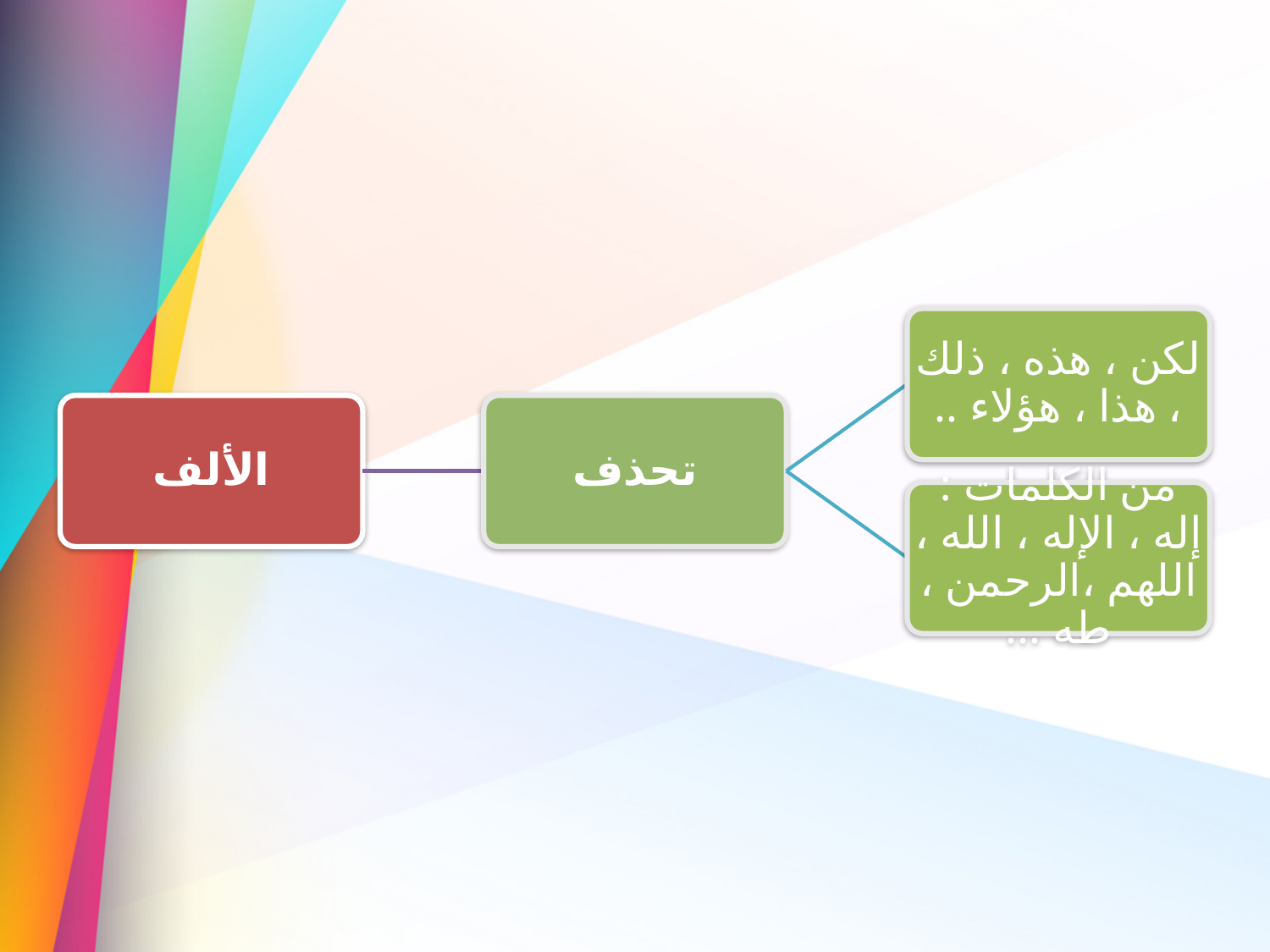

الألف

تحذف

لكن ، هذه ، ذلك ، هذا ، هؤلاء ..

من الكلمات : إله ، الإله ، الله ، اللهم ،الرحمن ، طه ...